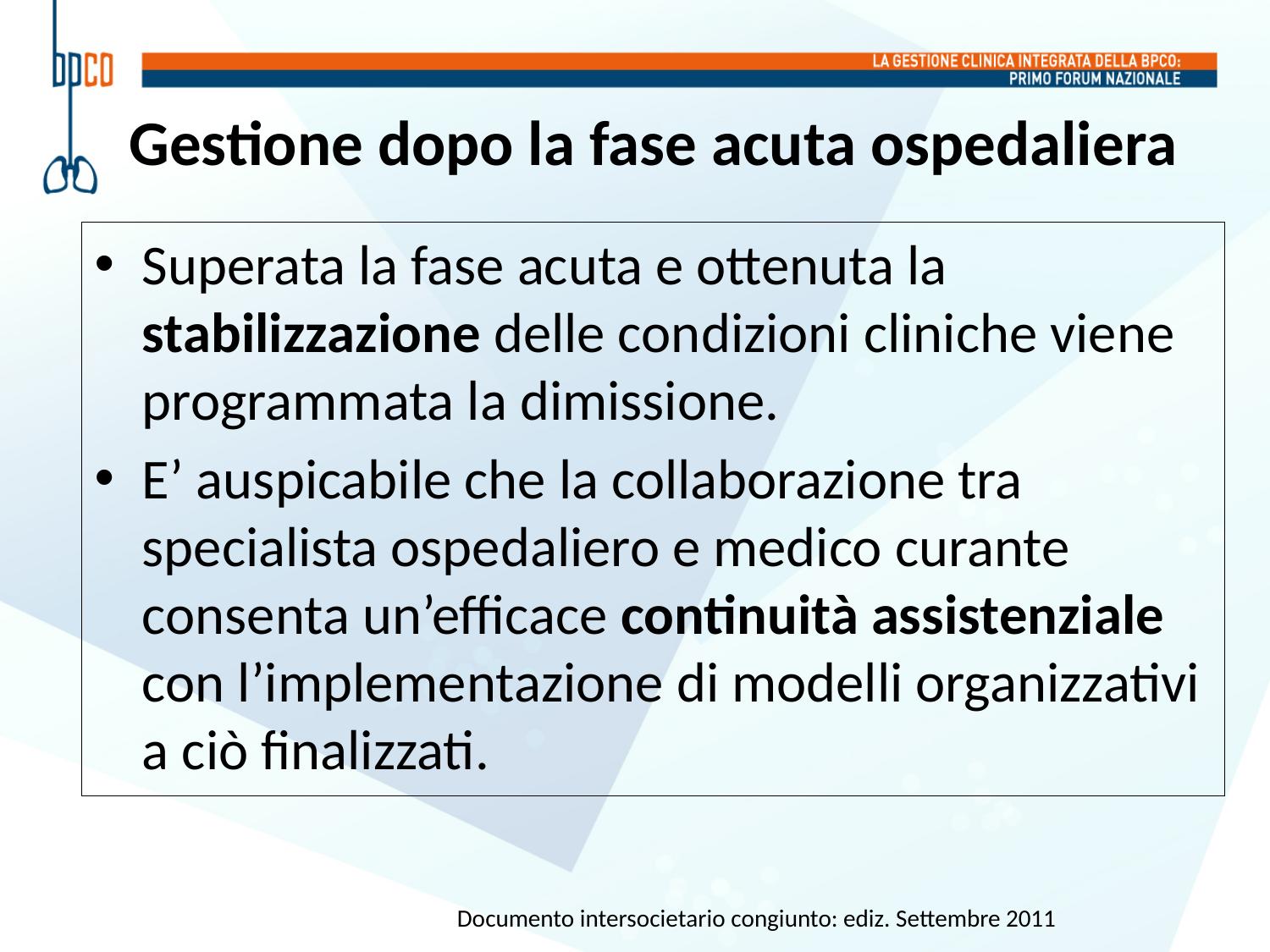

# Gestione dopo la fase acuta ospedaliera
Superata la fase acuta e ottenuta la stabilizzazione delle condizioni cliniche viene programmata la dimissione.
E’ auspicabile che la collaborazione tra specialista ospedaliero e medico curante consenta un’efficace continuità assistenziale con l’implementazione di modelli organizzativi a ciò finalizzati.
    Documento intersocietario congiunto: ediz. Settembre 2011